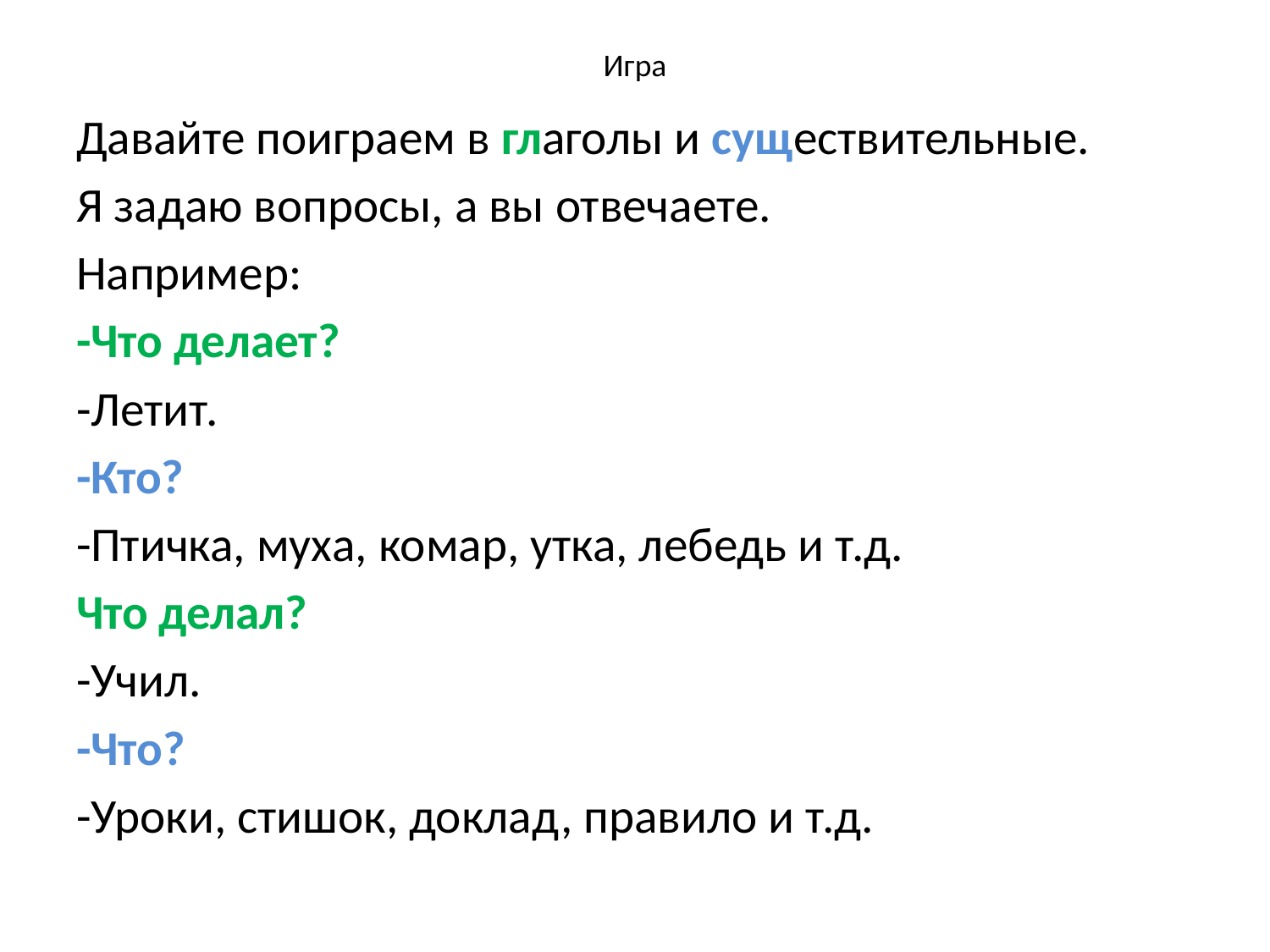

# Игра
Давайте поиграем в глаголы и существительные.
Я задаю вопросы, а вы отвечаете.
Например:
-Что делает?
-Летит.
-Кто?
-Птичка, муха, комар, утка, лебедь и т.д.
Что делал?
-Учил.
-Что?
-Уроки, стишок, доклад, правило и т.д.